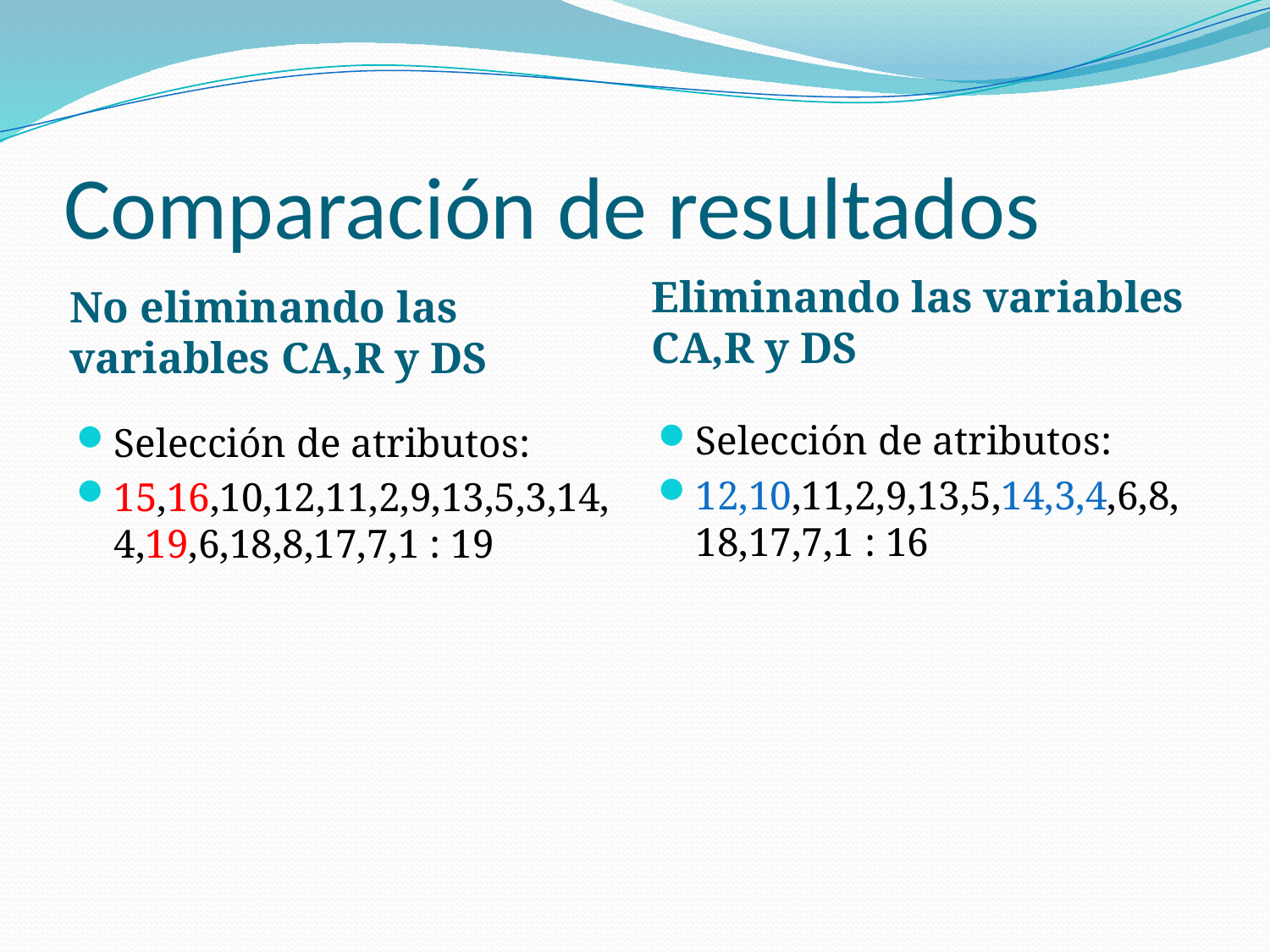

# Comparación de resultados
Eliminando las variables CA,R y DS
No eliminando las variables CA,R y DS
Selección de atributos:
12,10,11,2,9,13,5,14,3,4,6,8,18,17,7,1 : 16
Selección de atributos:
15,16,10,12,11,2,9,13,5,3,14,4,19,6,18,8,17,7,1 : 19